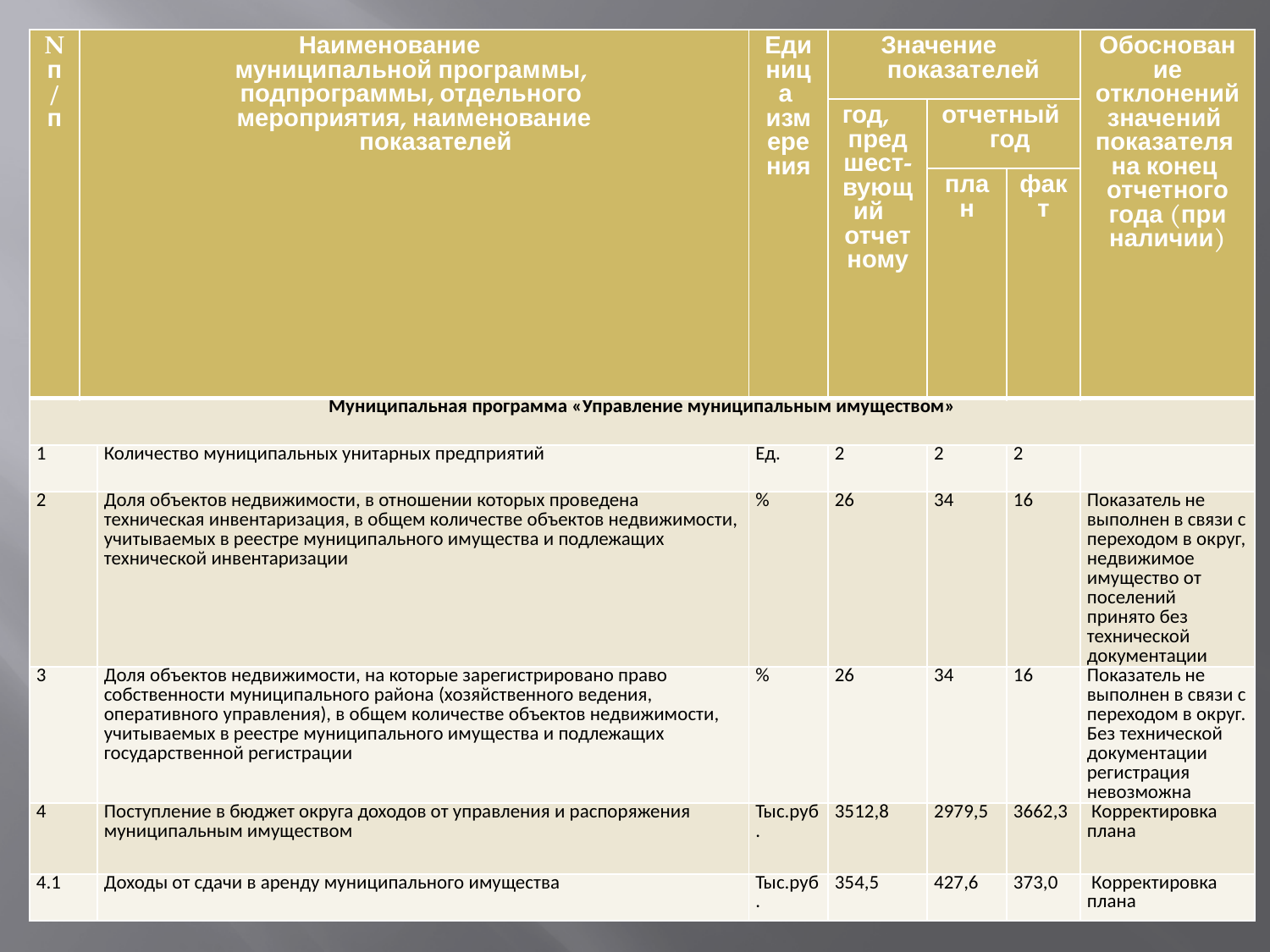

| N п/п | Наименование муниципальной программы, подпрограммы, отдельного мероприятия, наименование показателей |  | Единица измерения | Значение показателей |  |  | Обоснование отклонений значений показателя на конец отчетного года (при наличии) |
| --- | --- | --- | --- | --- | --- | --- | --- |
|  |  |  |  | год, предшест- вующий отчетному | отчетный год |  |  |
|  |  |  |  |  | план | факт |  |
| Муниципальная программа «Управление муниципальным имуществом» |  |  |  |  |  |  |  |
| 1 |  | Количество муниципальных унитарных предприятий | Ед. | 2 | 2 | 2 |  |
| 2 |  | Доля объектов недвижимости, в отношении которых проведена техническая инвентаризация, в общем количестве объектов недвижимости, учитываемых в реестре муниципального имущества и подлежащих технической инвентаризации | % | 26 | 34 | 16 | Показатель не выполнен в связи с переходом в округ, недвижимое имущество от поселений принято без технической документации |
| 3 |  | Доля объектов недвижимости, на которые зарегистрировано право собственности муниципального района (хозяйственного ведения, оперативного управления), в общем количестве объектов недвижимости, учитываемых в реестре муниципального имущества и подлежащих государственной регистрации | % | 26 | 34 | 16 | Показатель не выполнен в связи с переходом в округ. Без технической документации регистрация невозможна |
| 4 |  | Поступление в бюджет округа доходов от управления и распоряжения муниципальным имуществом | Тыс.руб. | 3512,8 | 2979,5 | 3662,3 | Корректировка плана |
| 4.1 |  | Доходы от сдачи в аренду муниципального имущества | Тыс.руб. | 354,5 | 427,6 | 373,0 | Корректировка плана |